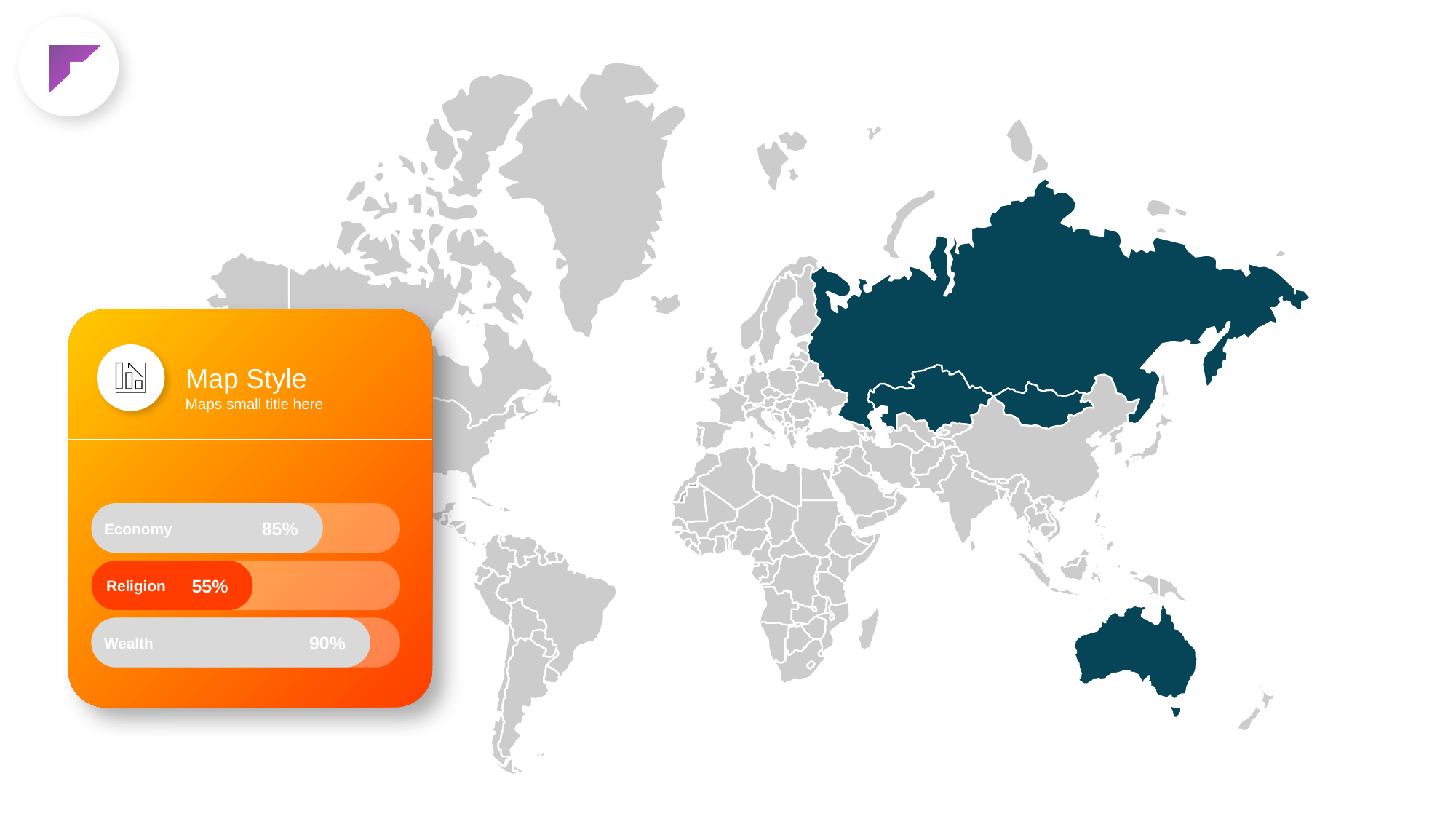

Map Style

Maps small title here
85%

Economy
55%

Religion
90%

Wealth